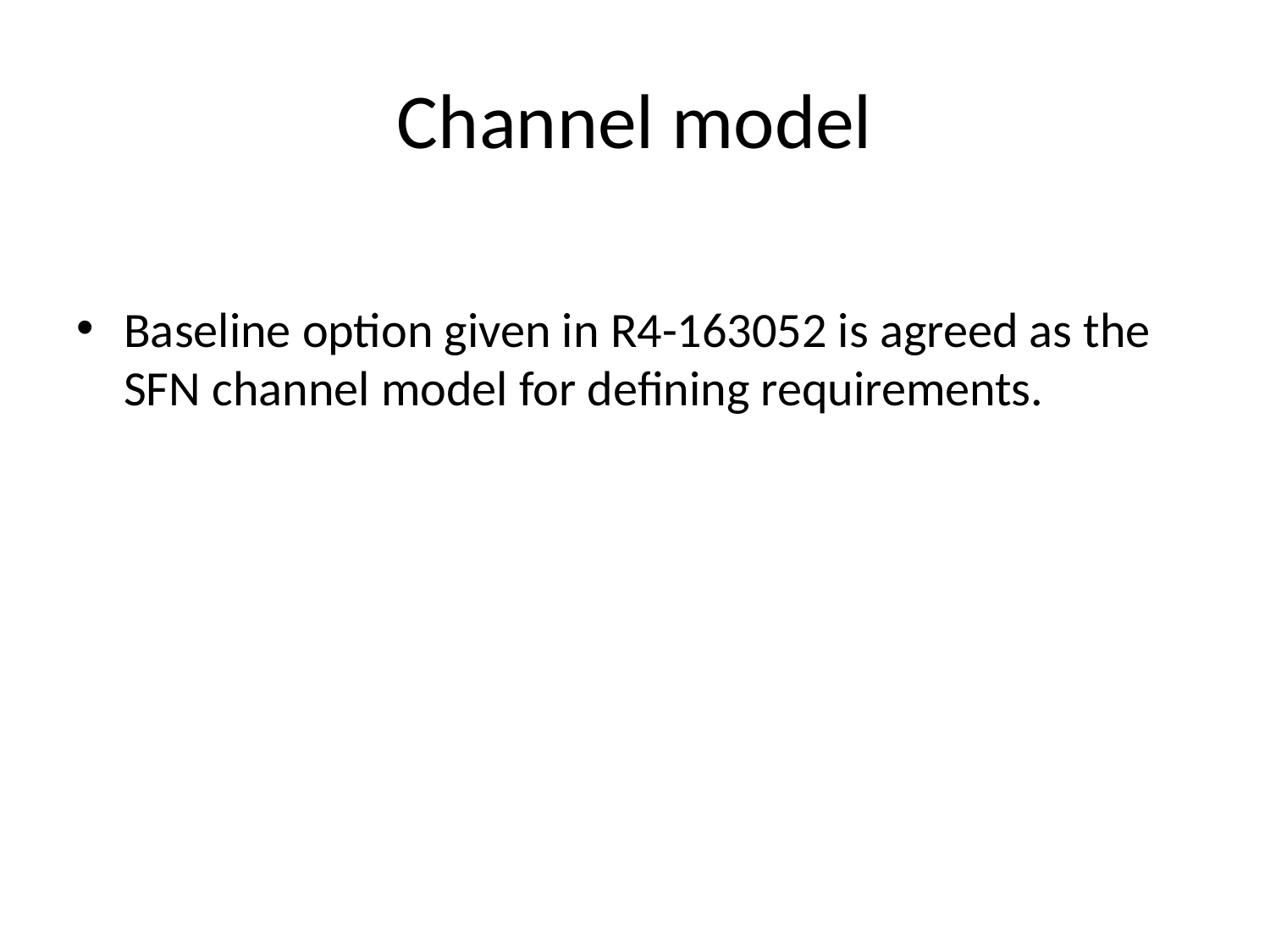

# Channel model

Baseline option given in R4-163052 is agreed as the SFN channel model for defining requirements.